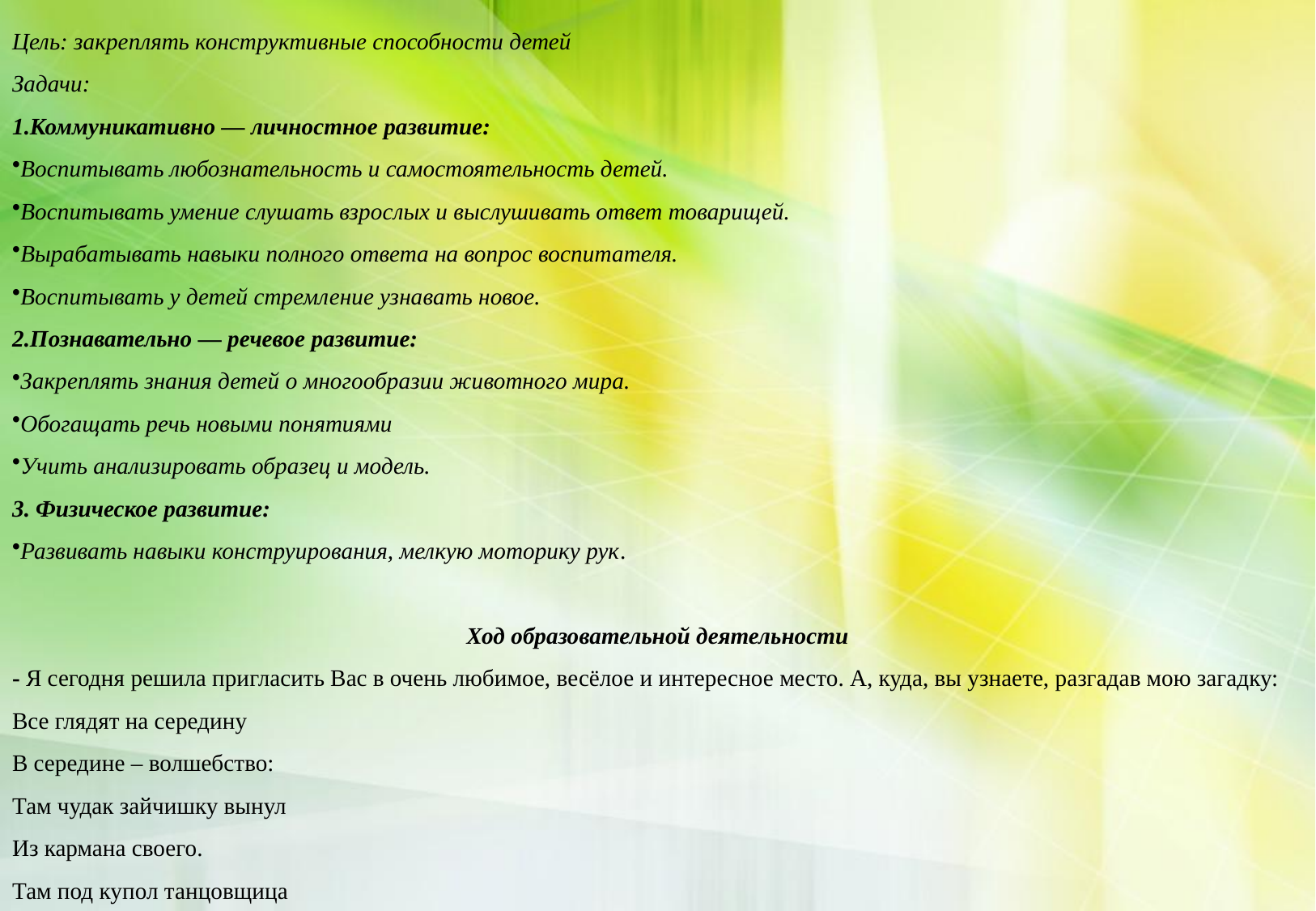

Цель: закреплять конструктивные способности детей
Задачи:
1.Коммуникативно — личностное развитие:
Воспитывать любознательность и самостоятельность детей.
Воспитывать умение слушать взрослых и выслушивать ответ товарищей.
Вырабатывать навыки полного ответа на вопрос воспитателя.
Воспитывать у детей стремление узнавать новое.
2.Познавательно — речевое развитие:
Закреплять знания детей о многообразии животного мира.
Обогащать речь новыми понятиями
Учить анализировать образец и модель.
3. Физическое развитие:
Развивать навыки конструирования, мелкую моторику рук.

Ход образовательной деятельности
- Я сегодня решила пригласить Вас в очень любимое, весёлое и интересное место. А, куда, вы узнаете, разгадав мою загадку:
Все глядят на середину
В середине – волшебство:
Там чудак зайчишку вынул
Из кармана своего.
Там под купол танцовщица